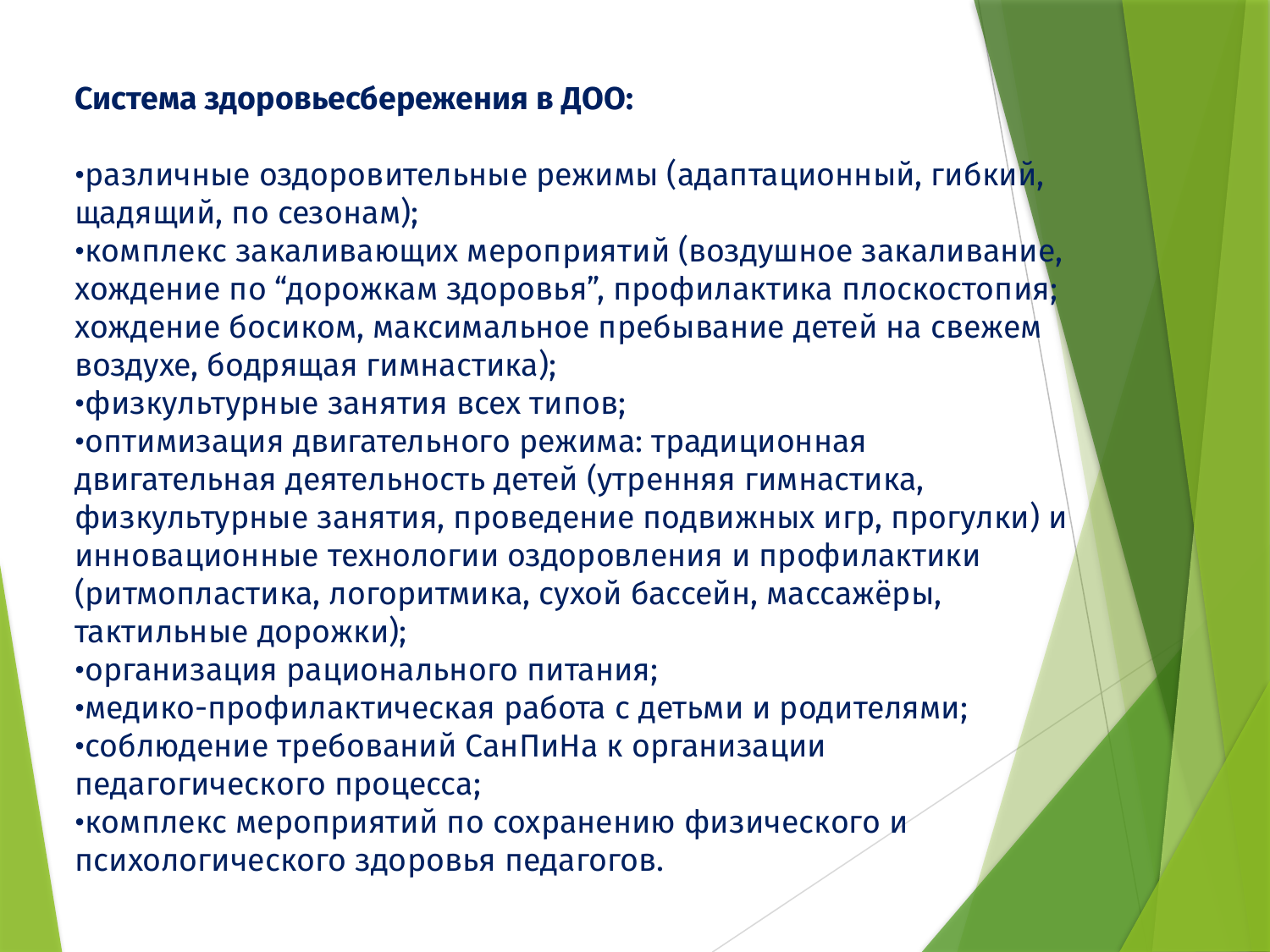

Система здоровьесбережения в ДОО:

•различные оздоровительные режимы (адаптационный, гибкий, щадящий, по сезонам);
•комплекс закаливающих мероприятий (воздушное закаливание, хождение по “дорожкам здоровья”, профилактика плоскостопия; хождение босиком, максимальное пребывание детей на свежем воздухе, бодрящая гимнастика);
•физкультурные занятия всех типов;
•оптимизация двигательного режима: традиционная двигательная деятельность детей (утренняя гимнастика, физкультурные занятия, проведение подвижных игр, прогулки) и инновационные технологии оздоровления и профилактики (ритмопластика, логоритмика, сухой бассейн, массажёры, тактильные дорожки);
•организация рационального питания;
•медико-профилактическая работа с детьми и родителями;
•соблюдение требований СанПиНа к организации педагогического процесса;
•комплекс мероприятий по сохранению физического и психологического здоровья педагогов.